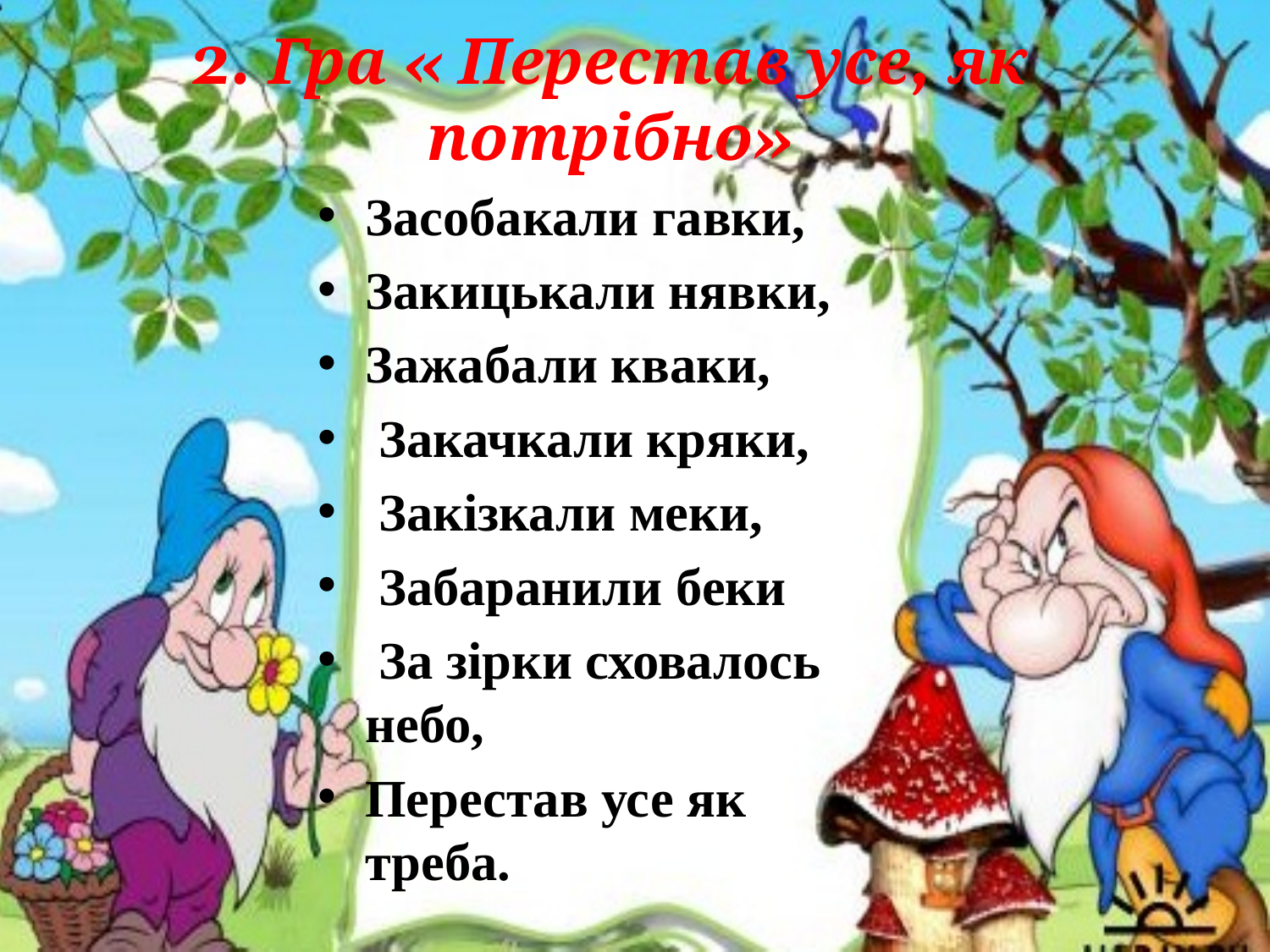

# 2. Гра « Перестав усе, як потрібно»
Засобакали гавки,
Закицькали нявки,
Зажабали кваки,
 Закачкали кряки,
 Закізкали меки,
 Забаранили беки
 За зірки сховалось небо,
Перестав усе як треба.